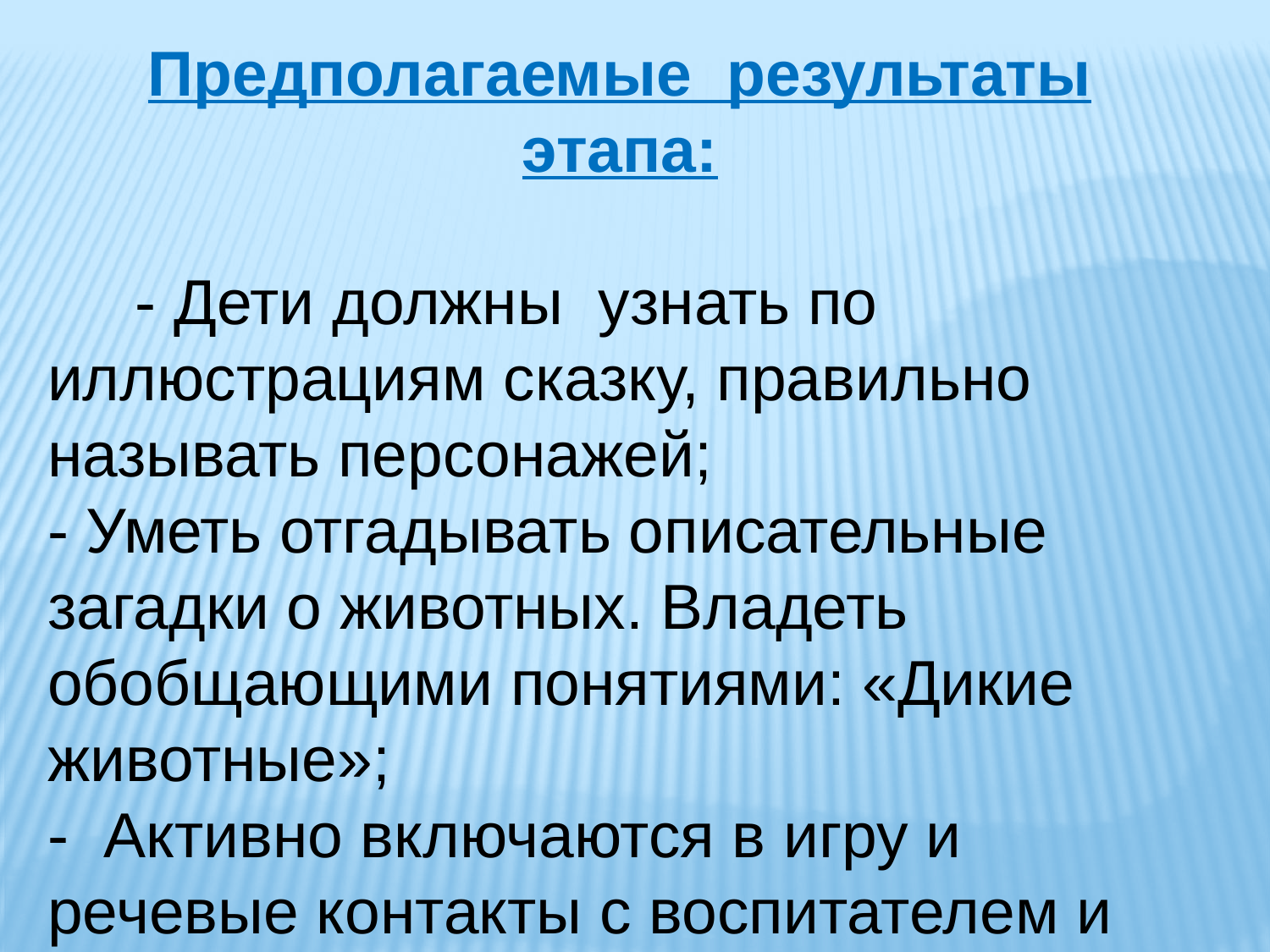

Предполагаемые  результаты этапа:

     - Дети должны  узнать по иллюстрациям сказку, правильно называть персонажей;
- Уметь отгадывать описательные загадки о животных. Владеть обобщающими понятиями: «Дикие  животные»;
-  Активно включаются в игру и речевые контакты с воспитателем и со сверстниками.